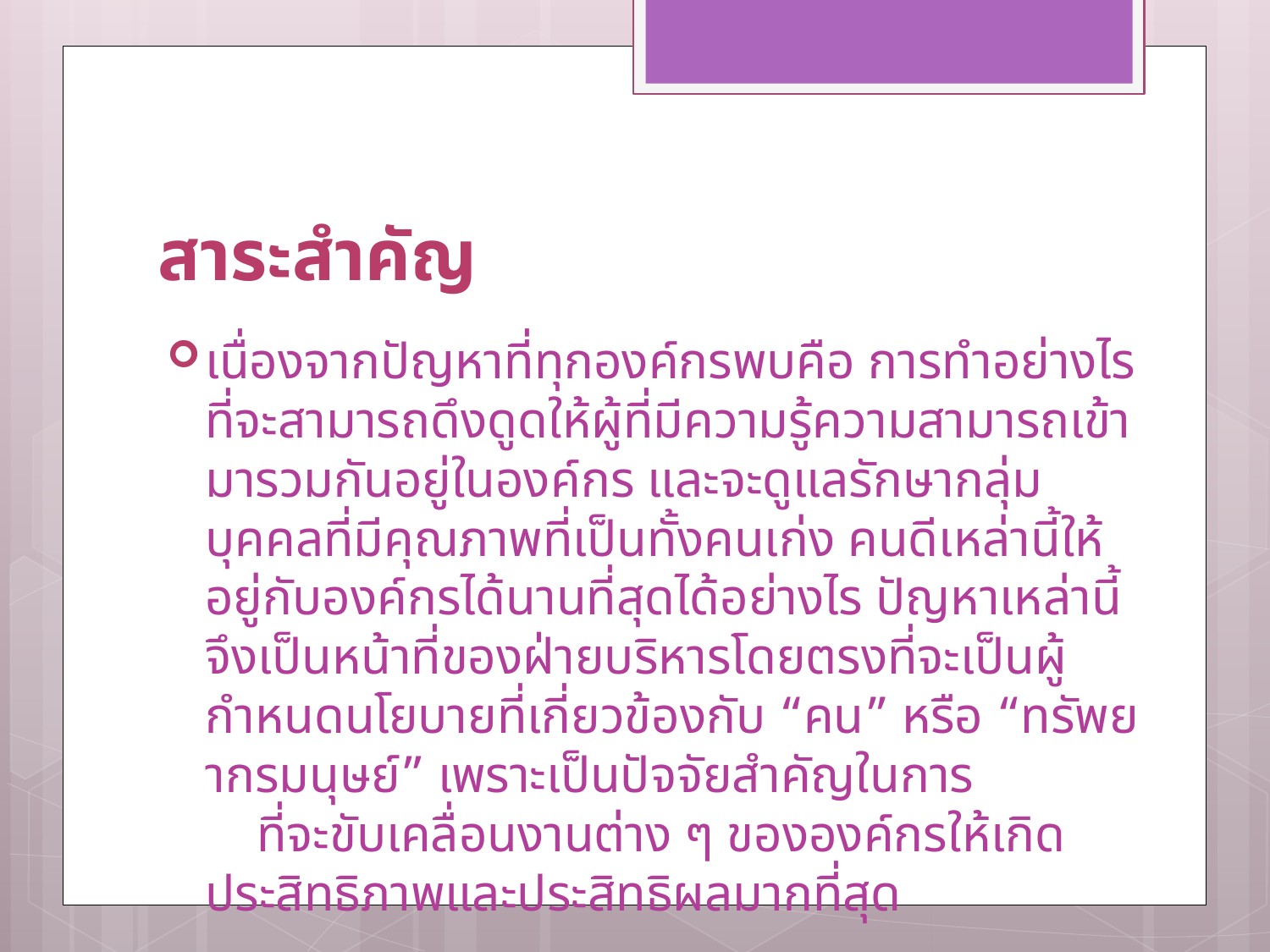

# สาระสำคัญ
เนื่องจากปัญหาที่ทุกองค์กรพบคือ การทำอย่างไรที่จะสามารถดึงดูดให้ผู้ที่มีความรู้ความสามารถเข้ามารวมกันอยู่ในองค์กร และจะดูแลรักษากลุ่มบุคคลที่มีคุณภาพที่เป็นทั้งคนเก่ง คนดีเหล่านี้ให้อยู่กับองค์กรได้นานที่สุดได้อย่างไร ปัญหาเหล่านี้จึงเป็นหน้าที่ของฝ่ายบริหารโดยตรงที่จะเป็นผู้กำหนดนโยบายที่เกี่ยวข้องกับ “คน” หรือ “ทรัพยากรมนุษย์” เพราะเป็นปัจจัยสำคัญในการ                  ที่จะขับเคลื่อนงานต่าง ๆ ขององค์กรให้เกิดประสิทธิภาพและประสิทธิผลมากที่สุด